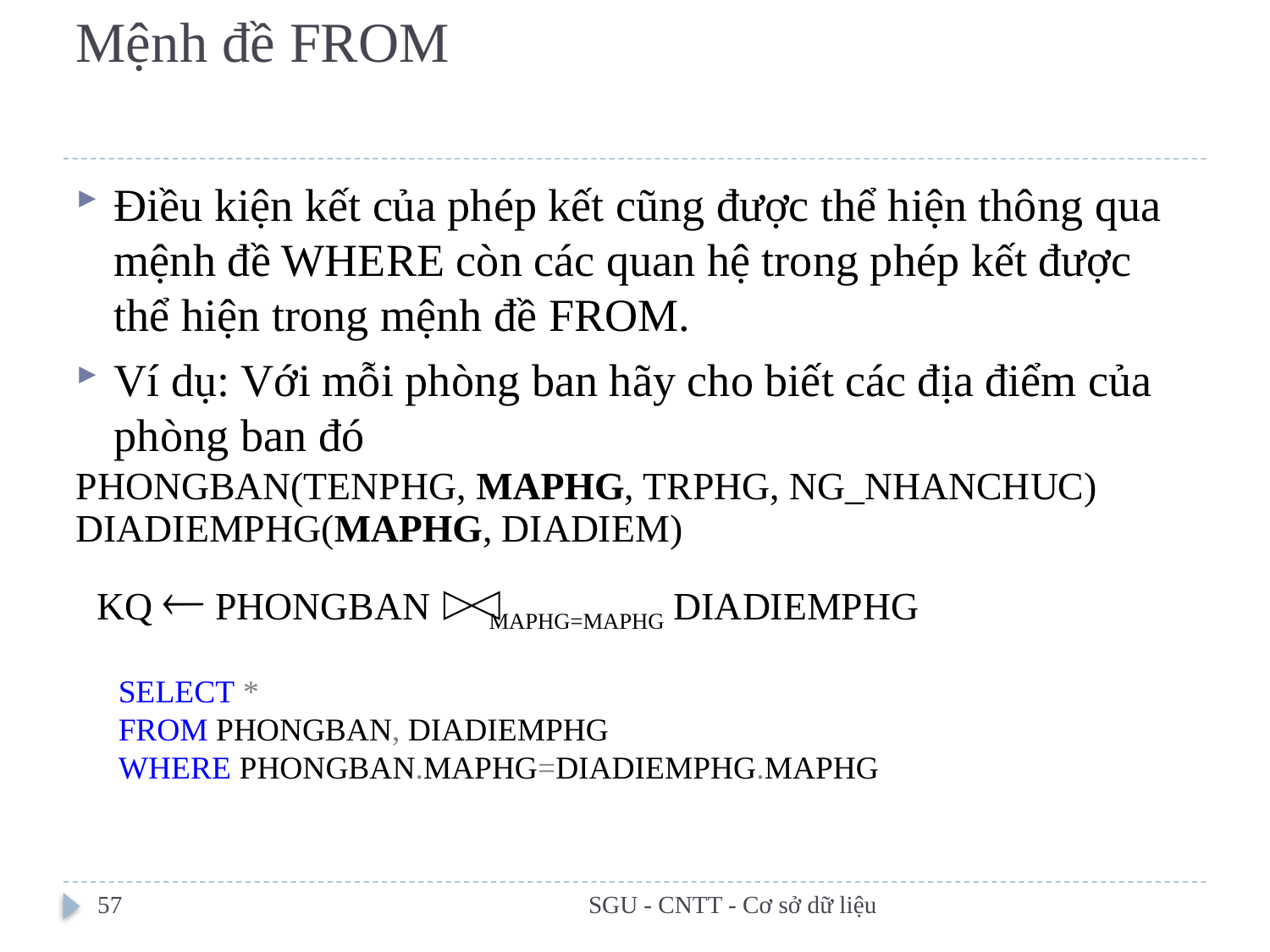

# Mệnh đề FROM
Điều kiện kết của phép kết cũng được thể hiện thông qua mệnh đề WHERE còn các quan hệ trong phép kết được thể hiện trong mệnh đề FROM.
Ví dụ: Với mỗi phòng ban hãy cho biết các địa điểm của phòng ban đó

PHONGBAN(TENPHG, MAPHG, TRPHG, NG_NHANCHUC)
DIADIEMPHG(MAPHG, DIADIEM)
KQ ← PHONGBAN      MAPHG=MAPHG DIADIEMPHG

SELECT *
FROM PHONGBAN, DIADIEMPHG
WHERE PHONGBAN.MAPHG=DIADIEMPHG.MAPHG
57
SGU - CNTT - Cơ sở dữ liệu